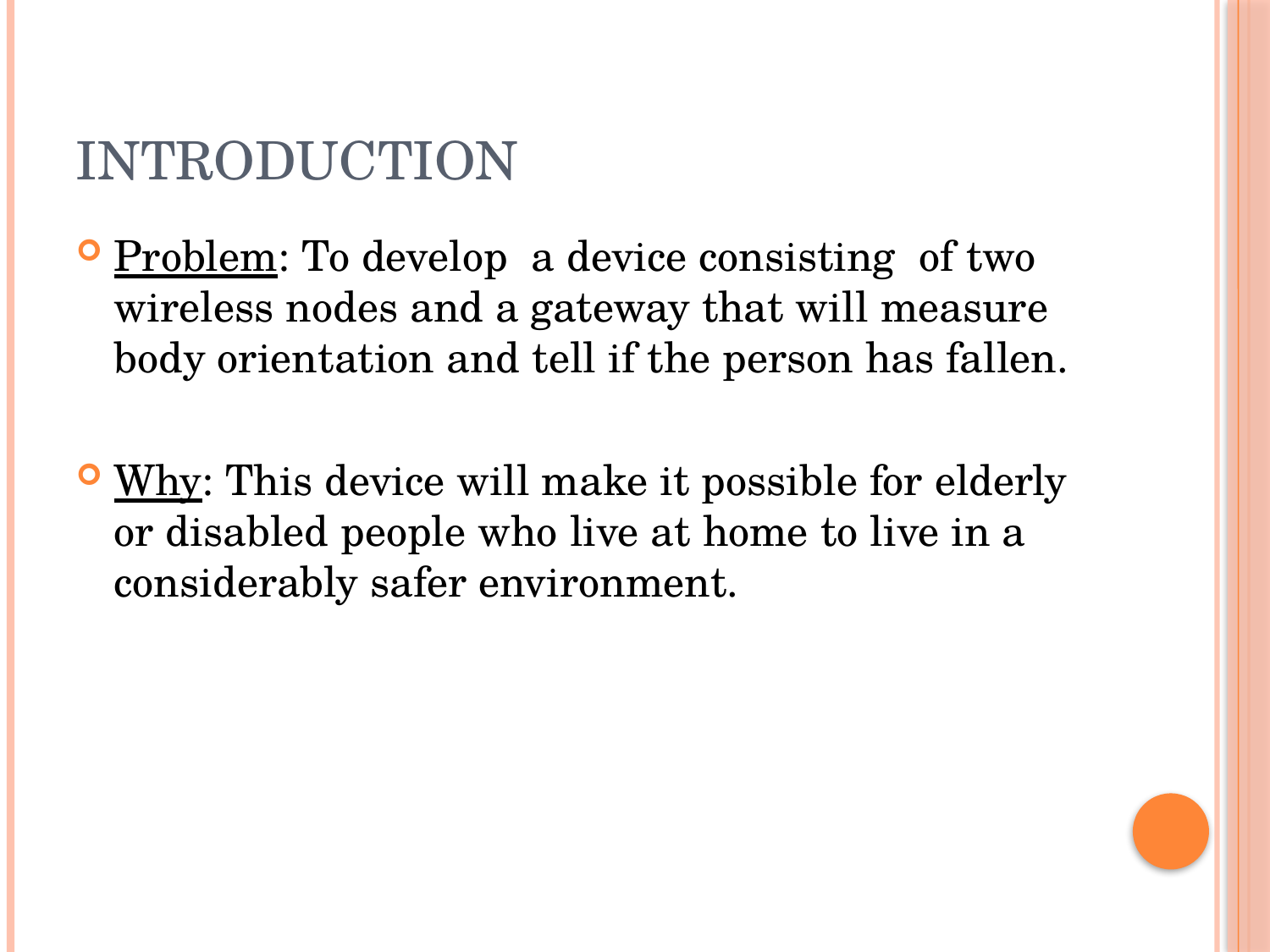

# Introduction
Problem: To develop  a device consisting  of two wireless nodes and a gateway that will measure body orientation and tell if the person has fallen.

Why: This device will make it possible for elderly or disabled people who live at home to live in a considerably safer environment.